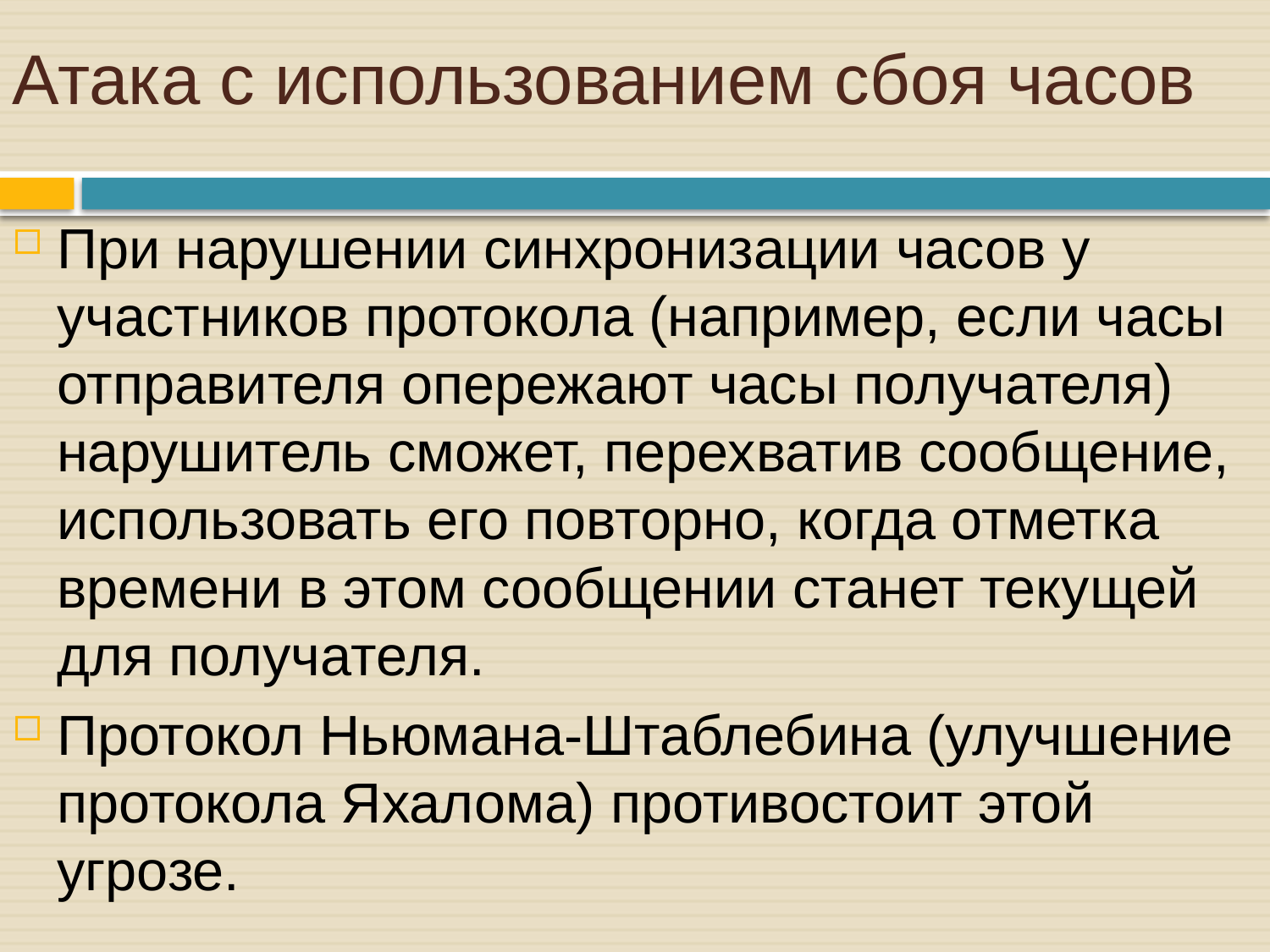

# Атака с использованием сбоя часов
При нарушении синхронизации часов у участников протокола (например, если часы отправителя опережают часы получателя) нарушитель сможет, перехватив сообщение, использовать его повторно, когда отметка времени в этом сообщении станет текущей для получателя.
Протокол Ньюмана-Штаблебина (улучшение протокола Яхалома) противостоит этой угрозе.